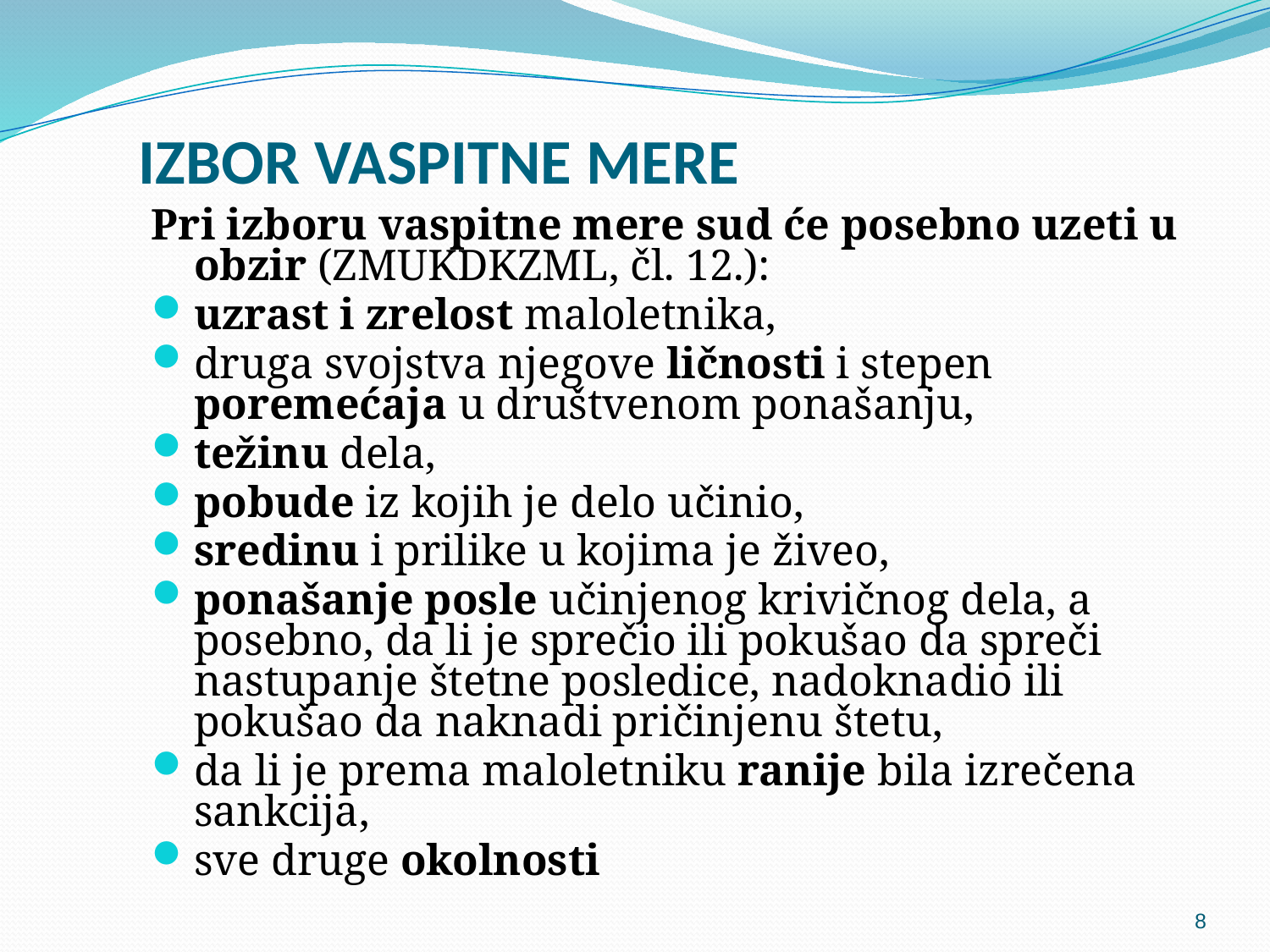

# IZBOR VASPITNE MERE
Pri izboru vaspitne mere sud će posebno uzeti u obzir (ZMUKDKZML, čl. 12.):
uzrast i zrelost maloletnika,
druga svojstva njegove ličnosti i stepen poremećaja u društvenom ponašanju,
težinu dela,
pobude iz kojih je delo učinio,
sredinu i prilike u kojima je živeo,
ponašanje posle učinjenog krivičnog dela, a posebno, da li je sprečio ili pokušao da spreči nastupanje štetne posledice, nadoknadio ili pokušao da naknadi pričinjenu štetu,
da li je prema maloletniku ranije bila izrečena sankcija,
sve druge okolnosti
8